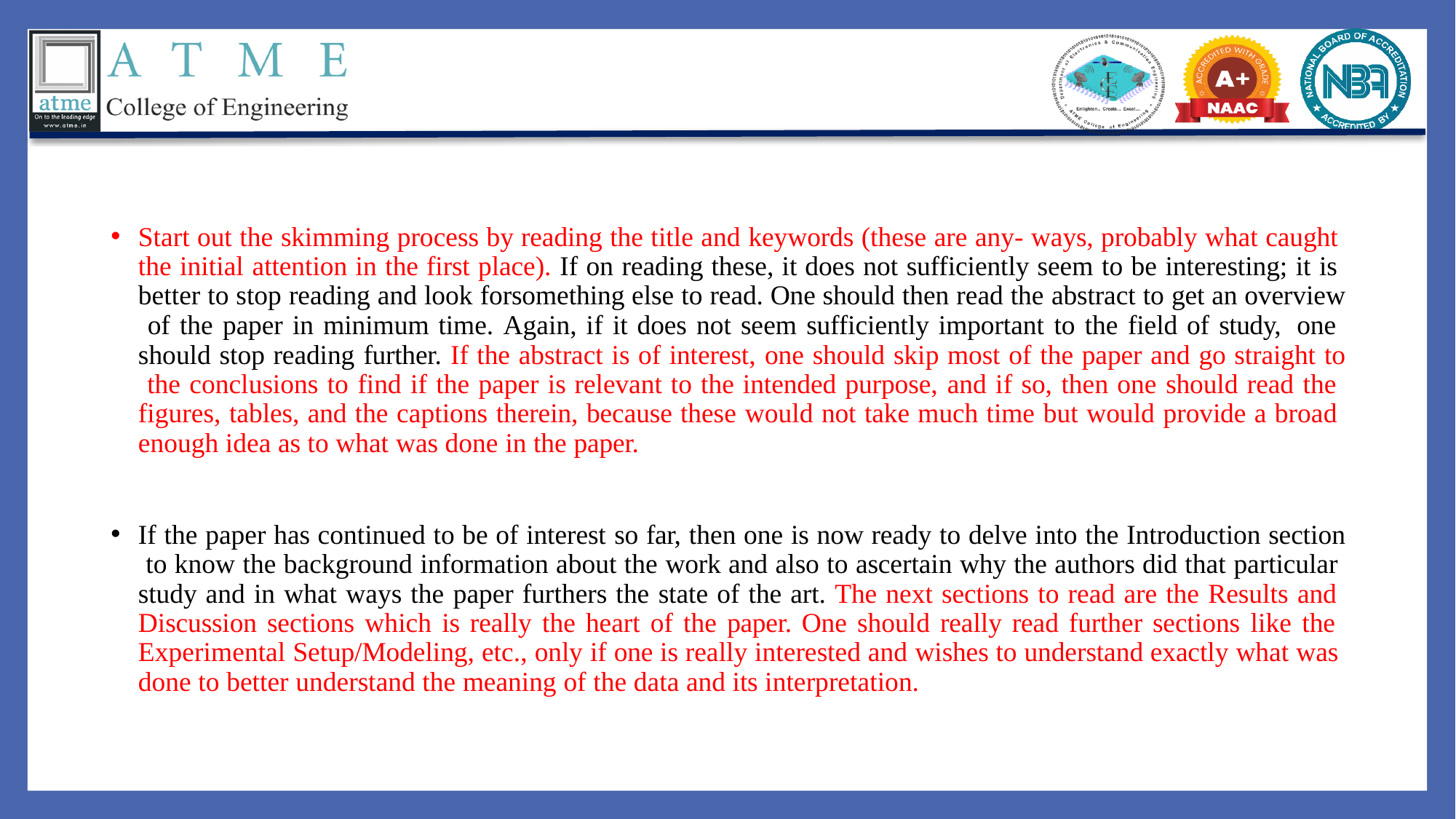

Start out the skimming process by reading the title and keywords (these are any- ways, probably what caught  the initial attention in the first place). If on reading these, it does not sufficiently seem to be interesting; it is  better to stop reading and look forsomething else to read. One should then read the abstract to get an overview  of the paper in minimum time. Again, if it does not seem sufficiently important to the field of study, one  should stop reading further. If the abstract is of interest, one should skip most of the paper and go straight to  the conclusions to find if the paper is relevant to the intended purpose, and if so, then one should read the  figures, tables, and the captions therein, because these would not take much time but would provide a broad  enough idea as to what was done in the paper.

If the paper has continued to be of interest so far, then one is now ready to delve into the Introduction section  to know the background information about the work and also to ascertain why the authors did that particular  study and in what ways the paper furthers the state of the art. The next sections to read are the Results and  Discussion sections which is really the heart of the paper. One should really read further sections like the  Experimental Setup/Modeling, etc., only if one is really interested and wishes to understand exactly what was  done to better understand the meaning of the data and its interpretation.